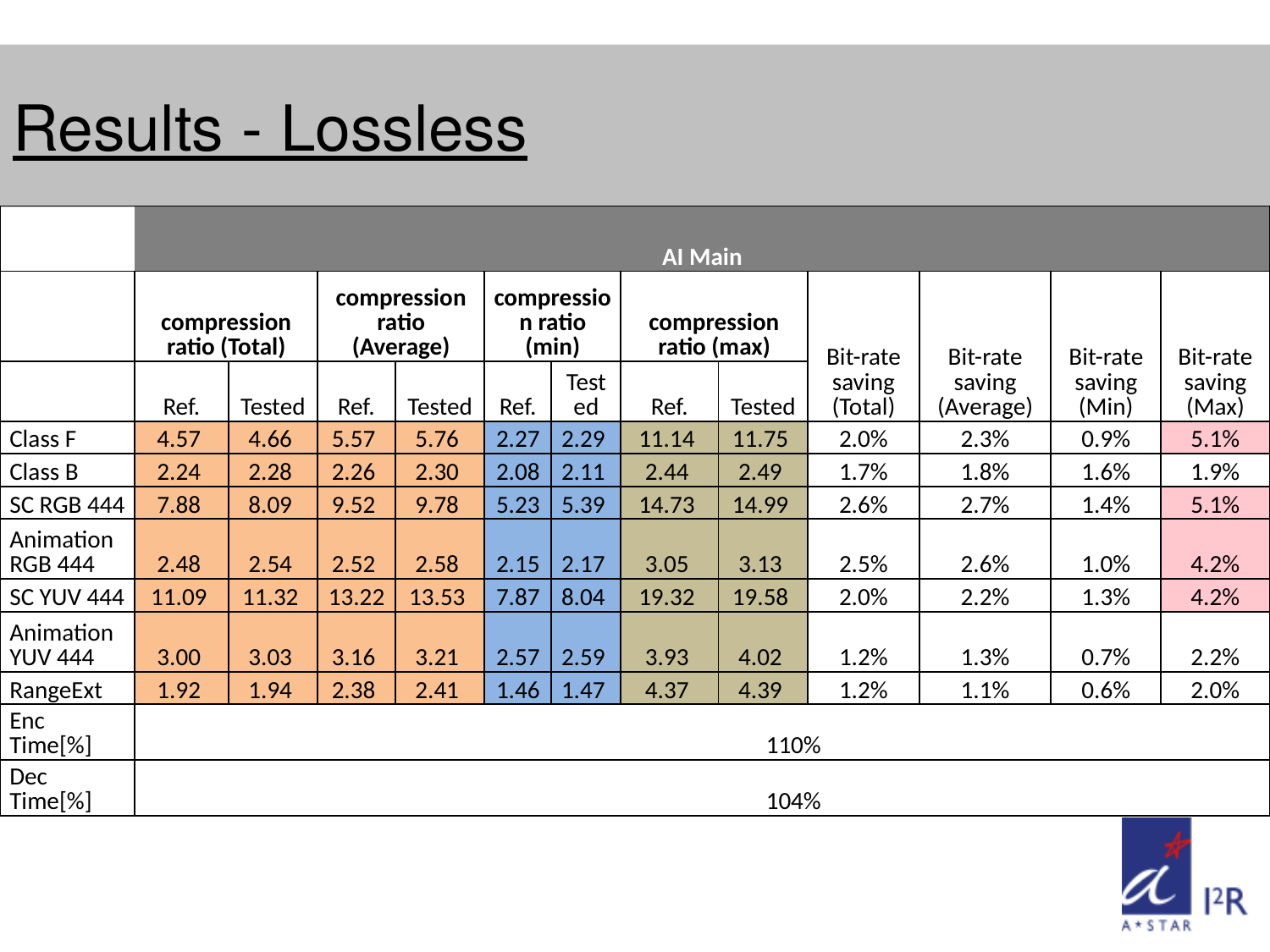

# Results - Lossless
|  | AI Main |  |  |  |  |  |  |  |  |  |  |  |
| --- | --- | --- | --- | --- | --- | --- | --- | --- | --- | --- | --- | --- |
|  | compression ratio (Total) |  | compression ratio (Average) |  | compression ratio (min) |  | compression ratio (max) |  | Bit-rate saving (Total) | Bit-rate saving (Average) | Bit-rate saving (Min) | Bit-rate saving (Max) |
|  | Ref. | Tested | Ref. | Tested | Ref. | Tested | Ref. | Tested |  |  |  |  |
| Class F | 4.57 | 4.66 | 5.57 | 5.76 | 2.27 | 2.29 | 11.14 | 11.75 | 2.0% | 2.3% | 0.9% | 5.1% |
| Class B | 2.24 | 2.28 | 2.26 | 2.30 | 2.08 | 2.11 | 2.44 | 2.49 | 1.7% | 1.8% | 1.6% | 1.9% |
| SC RGB 444 | 7.88 | 8.09 | 9.52 | 9.78 | 5.23 | 5.39 | 14.73 | 14.99 | 2.6% | 2.7% | 1.4% | 5.1% |
| Animation RGB 444 | 2.48 | 2.54 | 2.52 | 2.58 | 2.15 | 2.17 | 3.05 | 3.13 | 2.5% | 2.6% | 1.0% | 4.2% |
| SC YUV 444 | 11.09 | 11.32 | 13.22 | 13.53 | 7.87 | 8.04 | 19.32 | 19.58 | 2.0% | 2.2% | 1.3% | 4.2% |
| Animation YUV 444 | 3.00 | 3.03 | 3.16 | 3.21 | 2.57 | 2.59 | 3.93 | 4.02 | 1.2% | 1.3% | 0.7% | 2.2% |
| RangeExt | 1.92 | 1.94 | 2.38 | 2.41 | 1.46 | 1.47 | 4.37 | 4.39 | 1.2% | 1.1% | 0.6% | 2.0% |
| Enc Time[%] |  |  | 110% |  |  |  |  |  |  |  |  |  |
| Dec Time[%] |  |  | 104% |  |  |  |  |  |  |  |  |  |